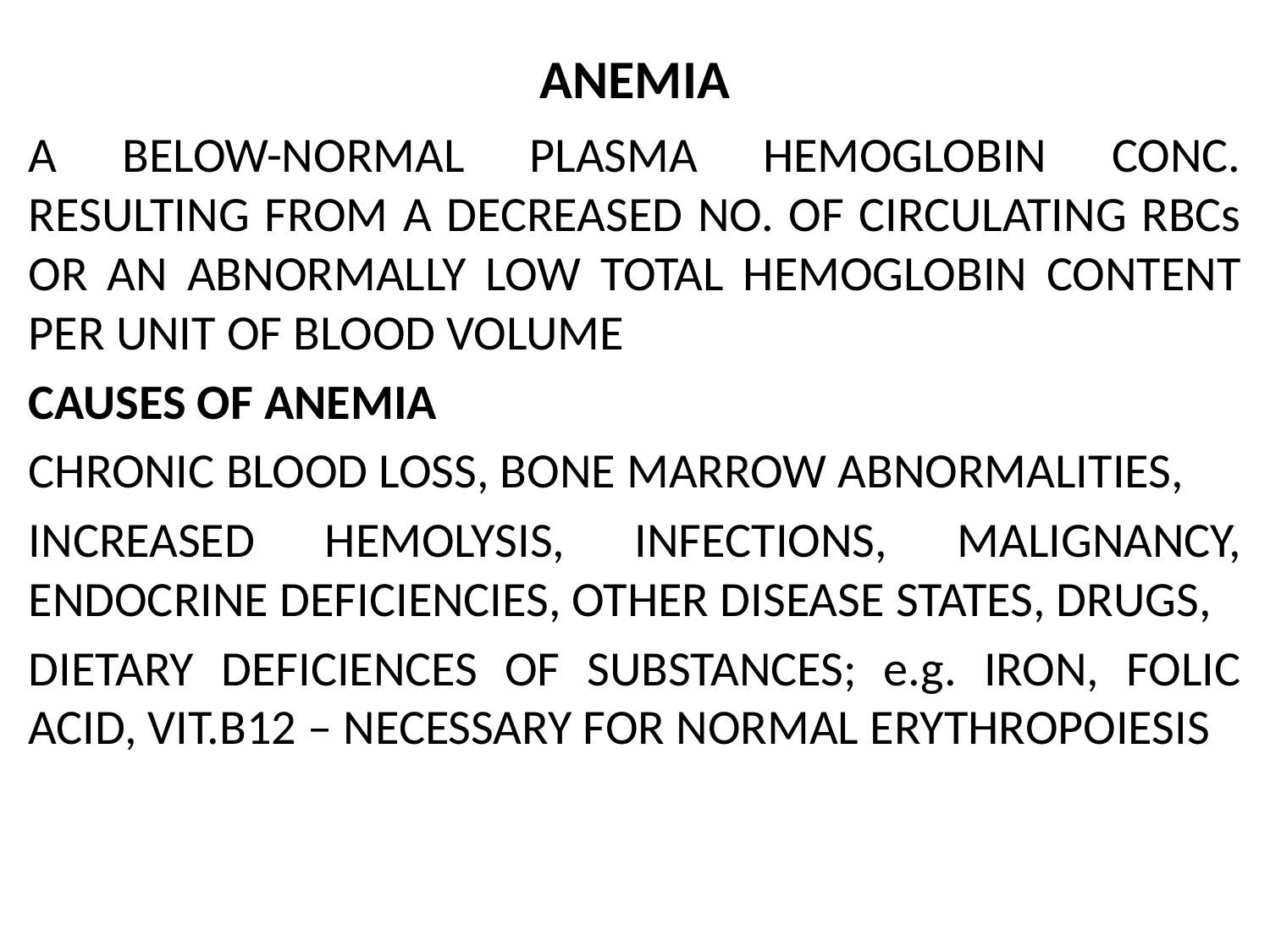

# ANEMIA
A BELOW-NORMAL PLASMA HEMOGLOBIN CONC. RESULTING FROM A DECREASED NO. OF CIRCULATING RBCs OR AN ABNORMALLY LOW TOTAL HEMOGLOBIN CONTENT PER UNIT OF BLOOD VOLUME
CAUSES OF ANEMIA
CHRONIC BLOOD LOSS, BONE MARROW ABNORMALITIES,
INCREASED HEMOLYSIS, INFECTIONS, MALIGNANCY, ENDOCRINE DEFICIENCIES, OTHER DISEASE STATES, DRUGS,
DIETARY DEFICIENCES OF SUBSTANCES; e.g. IRON, FOLIC ACID, VIT.B12 – NECESSARY FOR NORMAL ERYTHROPOIESIS